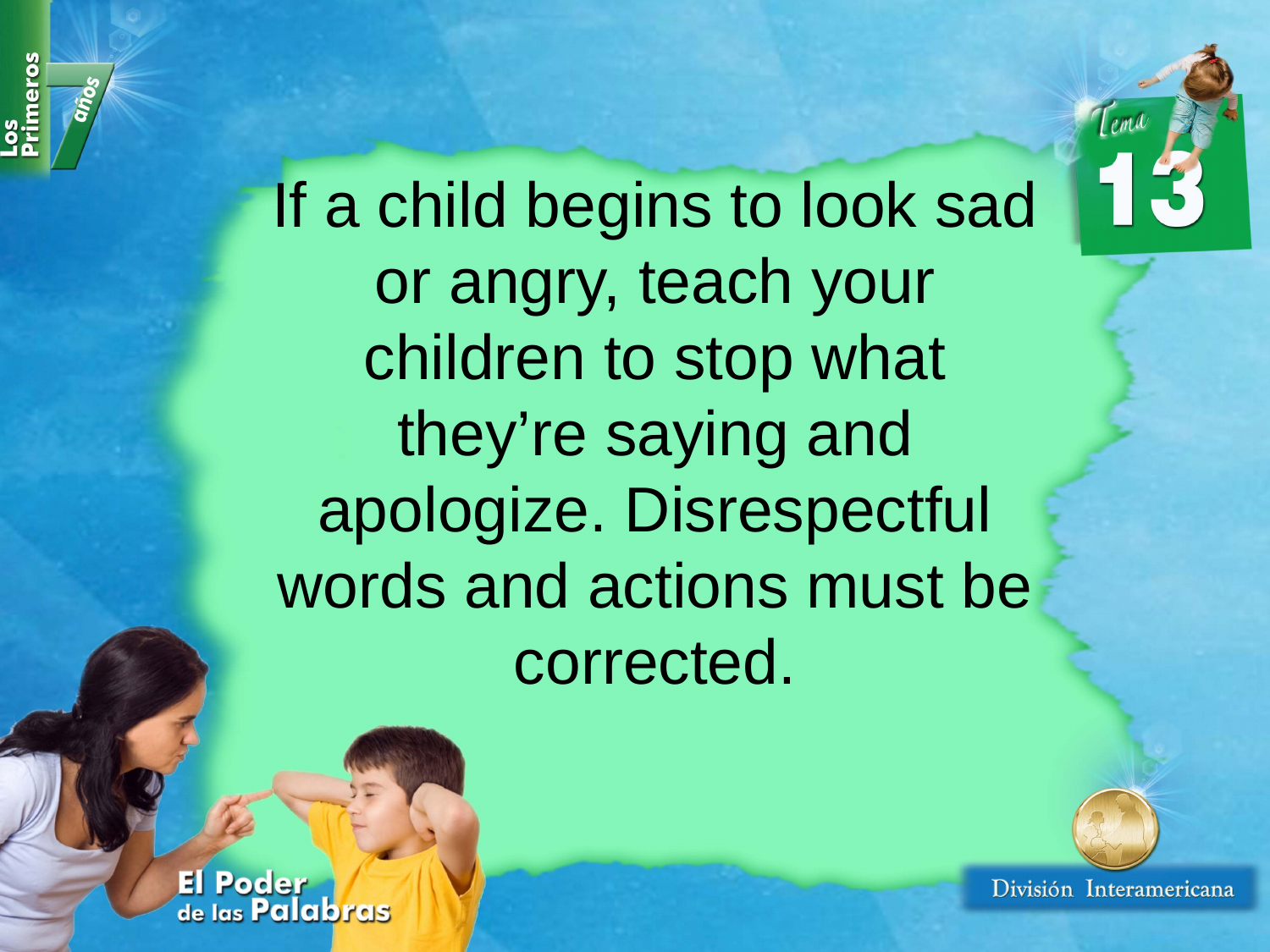

If a child begins to look sad or angry, teach your children to stop what they’re saying and apologize. Disrespectful words and actions must be corrected.